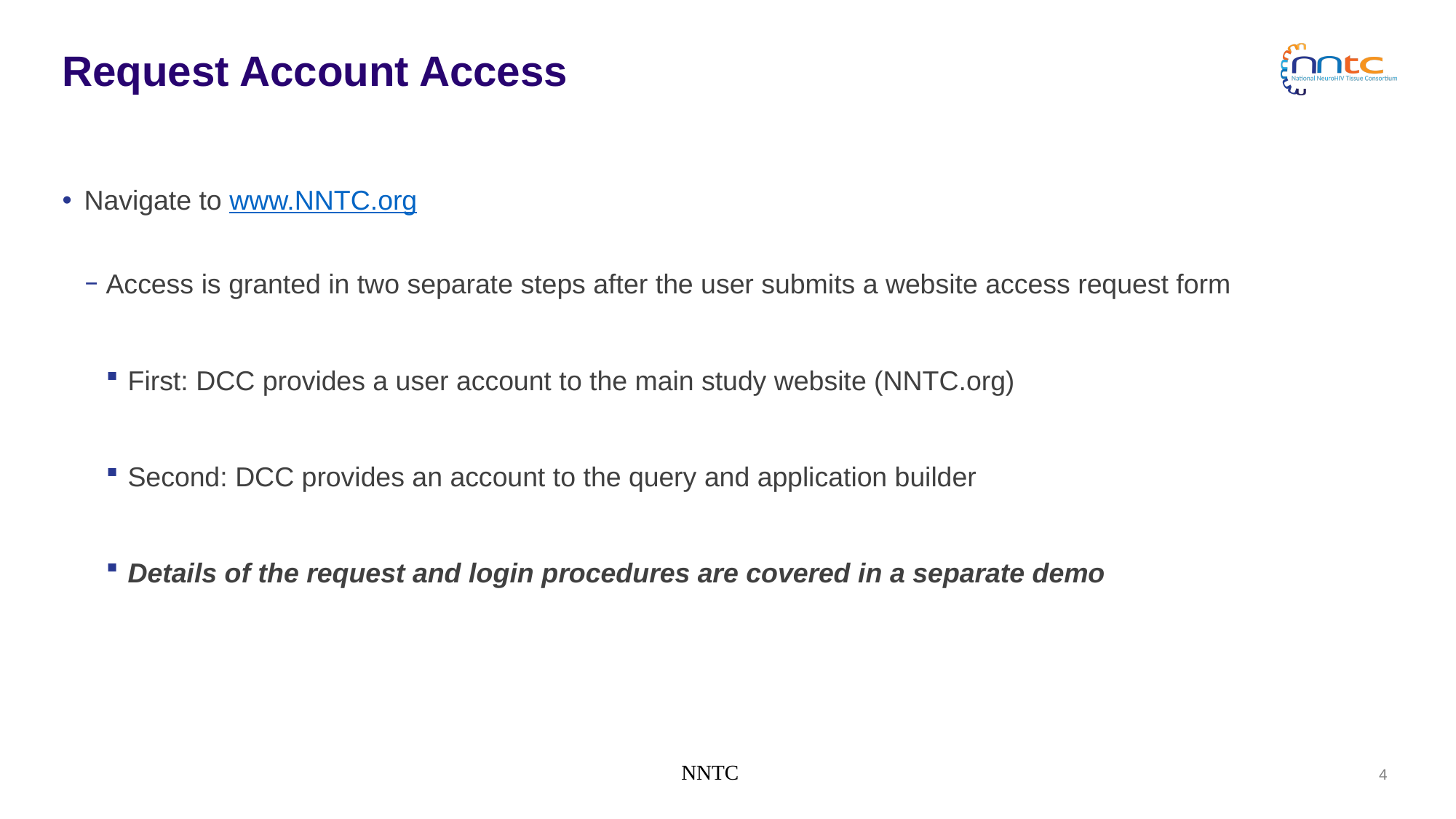

# Request Account Access
Navigate to www.NNTC.org

Access is granted in two separate steps after the user submits a website access request form

First: DCC provides a user account to the main study website (NNTC.org)

Second: DCC provides an account to the query and application builder

Details of the request and login procedures are covered in a separate demo
4
NNTC